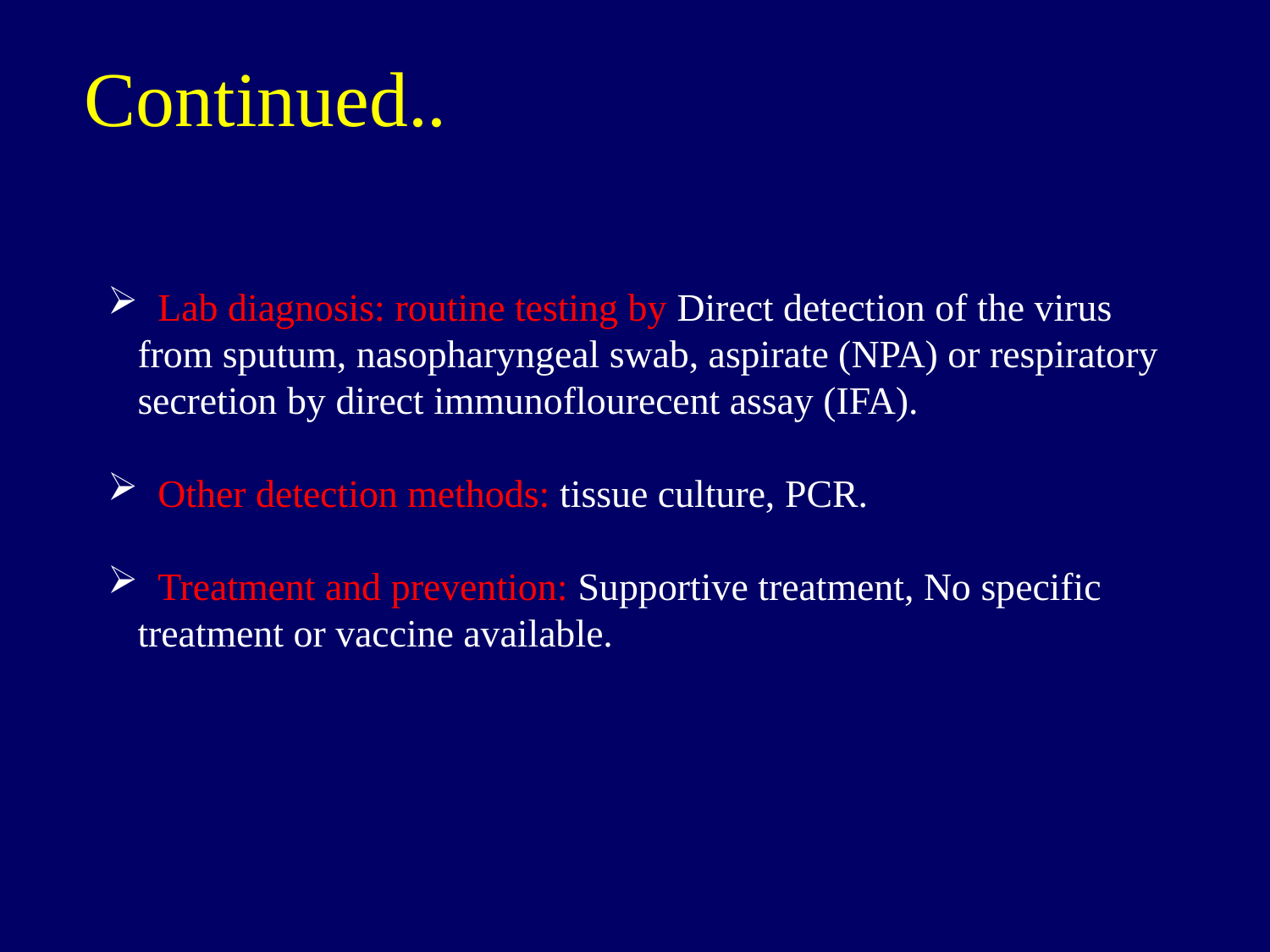

Continued..
  Lab diagnosis: routine testing by Direct detection of the virus from sputum, nasopharyngeal swab, aspirate (NPA) or respiratory secretion by direct immunoflourecent assay (IFA).

  Other detection methods: tissue culture, PCR.

  Treatment and prevention: Supportive treatment, No specific treatment or vaccine available.